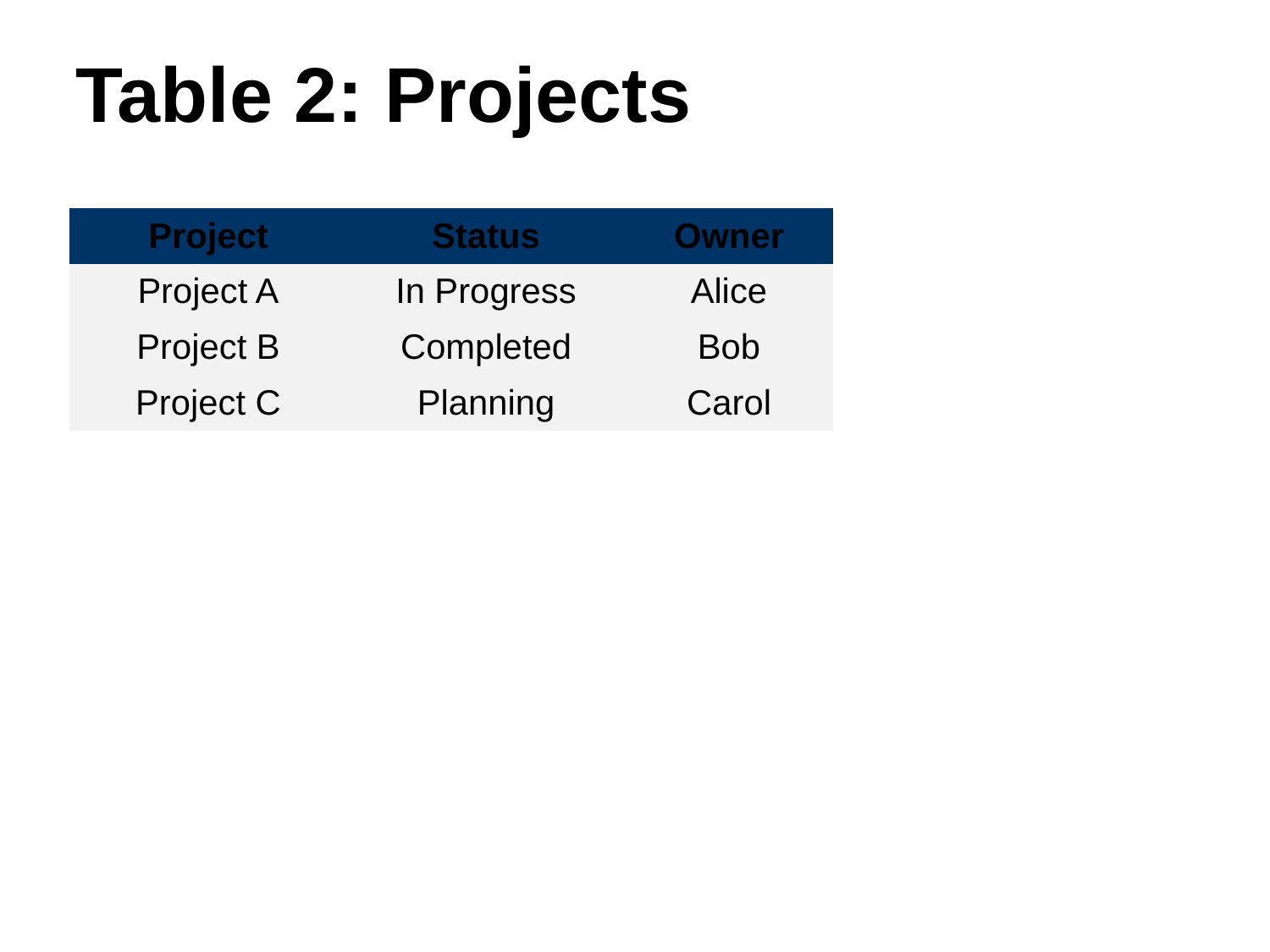

# Table 2: Projects
| Project | Status | Owner |
| --- | --- | --- |
| Project A | In Progress | Alice |
| Project B | Completed | Bob |
| Project C | Planning | Carol |